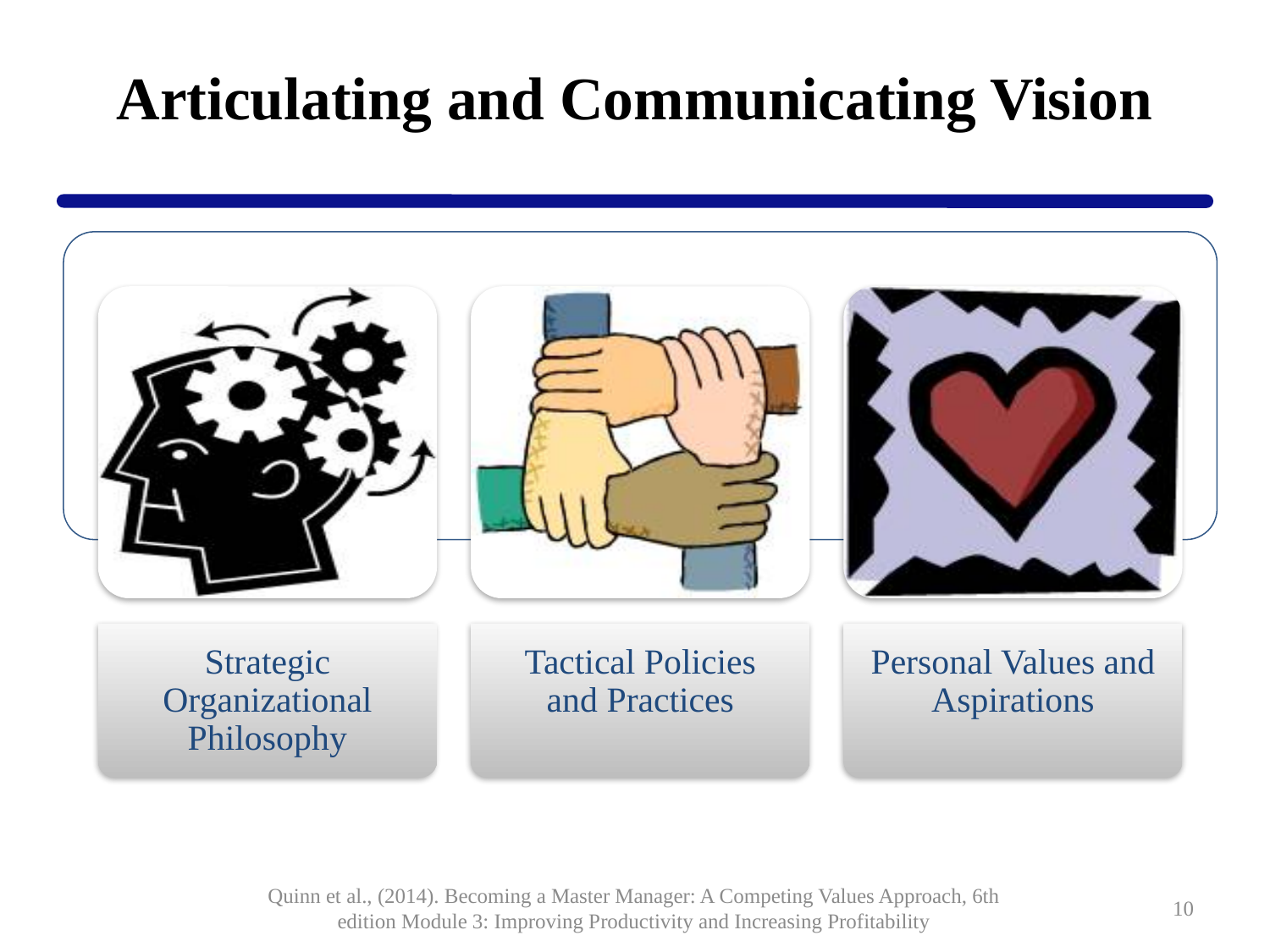

# Articulating and Communicating Vision
Strategic Organizational Philosophy
Tactical Policies and Practices
Personal Values and Aspirations
Quinn et al., (2014). Becoming a Master Manager: A Competing Values Approach, 6th edition Module 3: Improving Productivity and Increasing Profitability
10